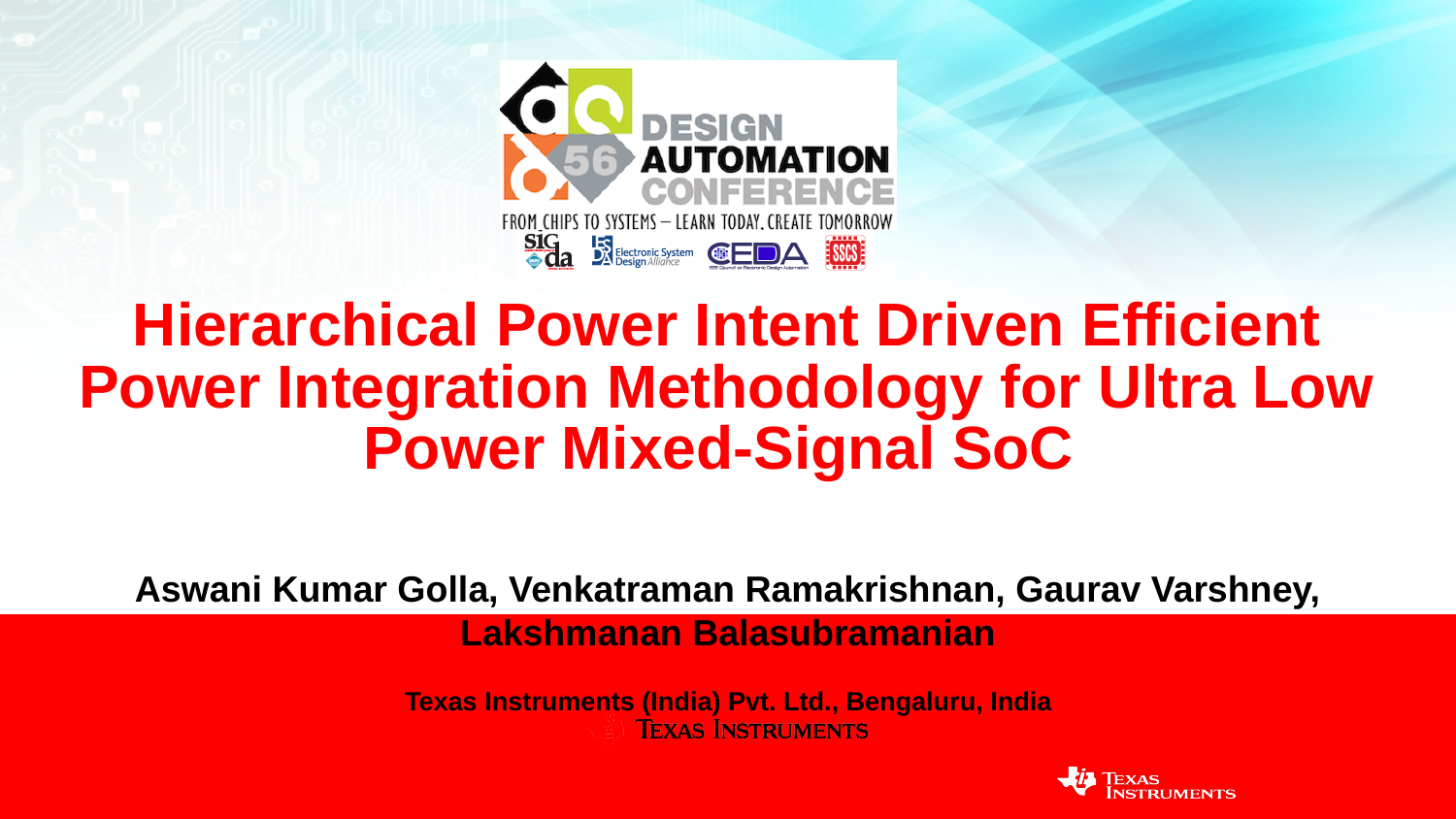

# Hierarchical Power Intent Driven Efficient Power Integration Methodology for Ultra Low Power Mixed-Signal SoC
Aswani Kumar Golla, Venkatraman Ramakrishnan, Gaurav Varshney, Lakshmanan Balasubramanian
Texas Instruments (India) Pvt. Ltd., Bengaluru, India